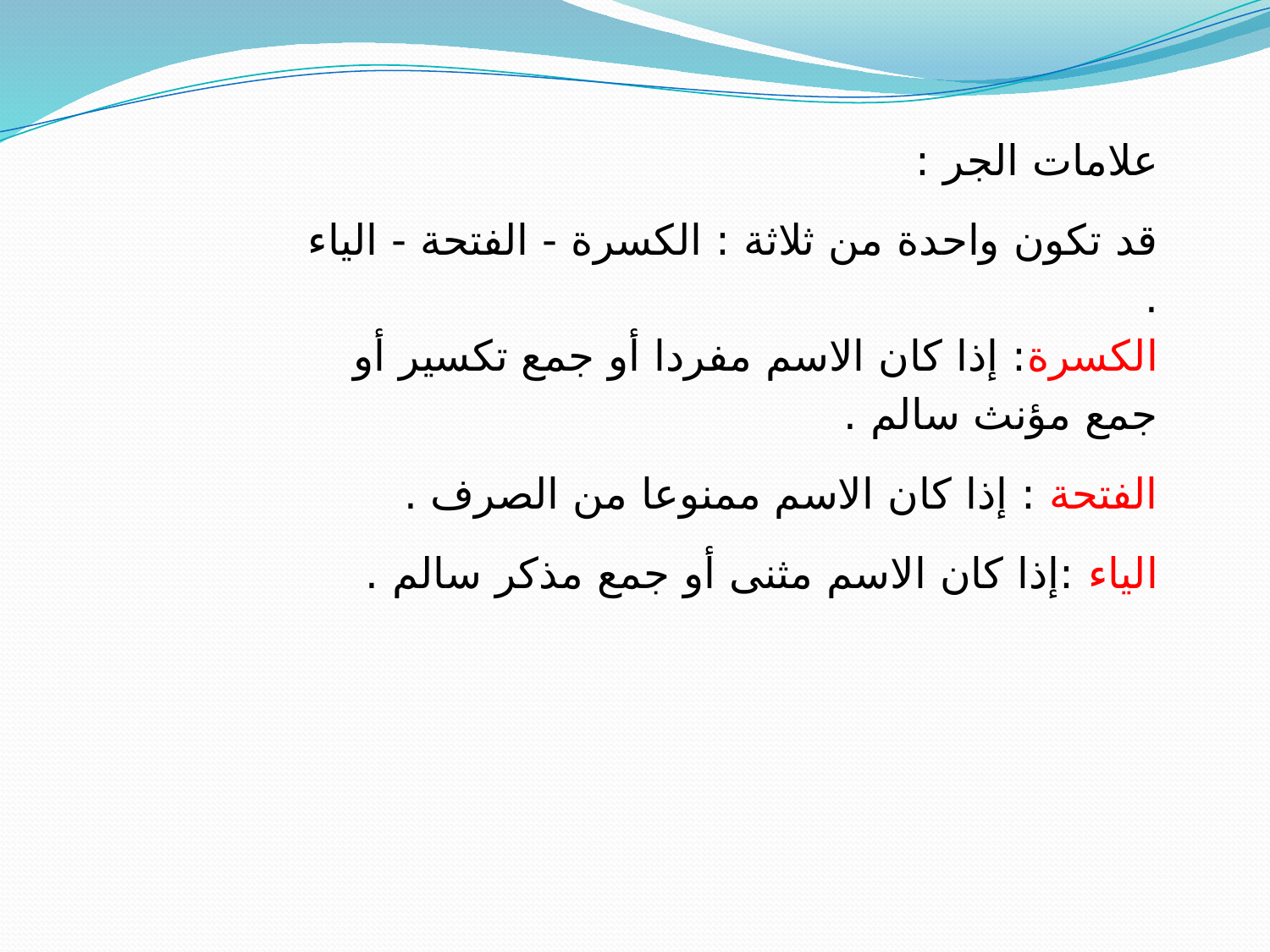

علامات الجر :
قد تكون واحدة من ثلاثة : الكسرة - الفتحة - الياء .
الكسرة: إذا كان الاسم مفردا أو جمع تكسير أو جمع مؤنث سالم .
الفتحة : إذا كان الاسم ممنوعا من الصرف .
الياء :إذا كان الاسم مثنى أو جمع مذكر سالم .